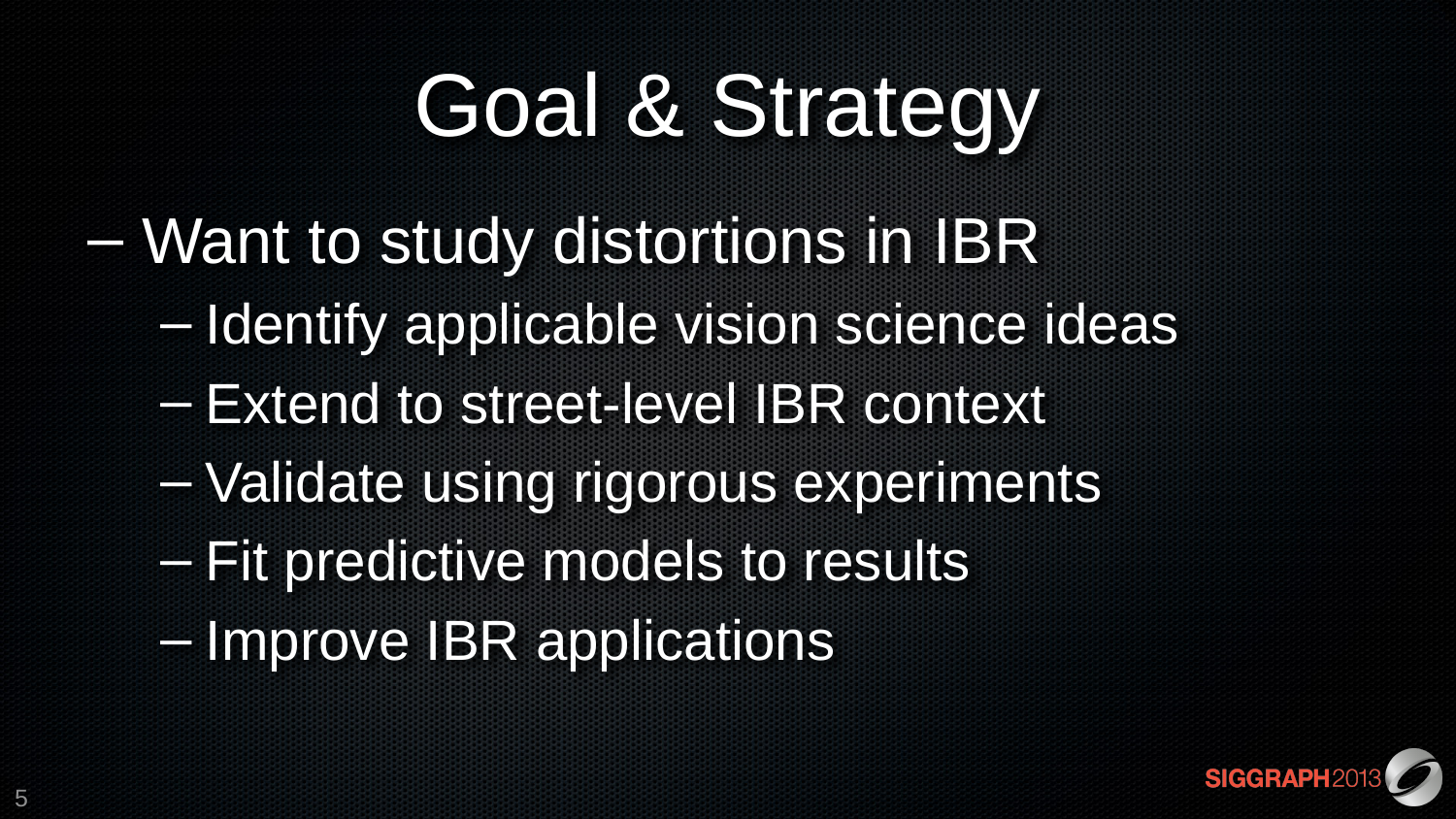

# Goal & Strategy
Want to study distortions in IBR
Identify applicable vision science ideas
Extend to street-level IBR context
Validate using rigorous experiments
Fit predictive models to results
Improve IBR applications
5